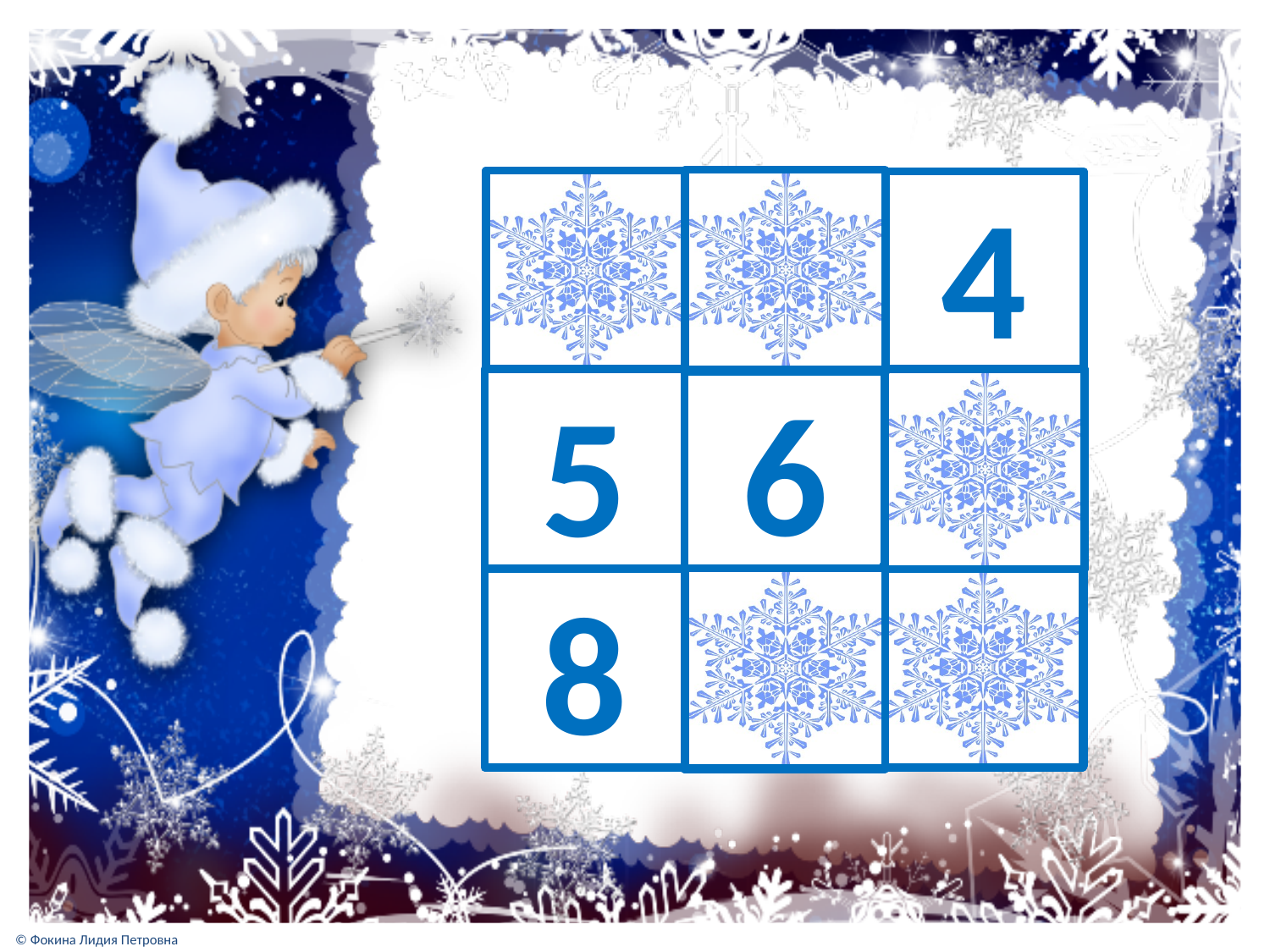

5
4

9
6
5

7

7

8

3